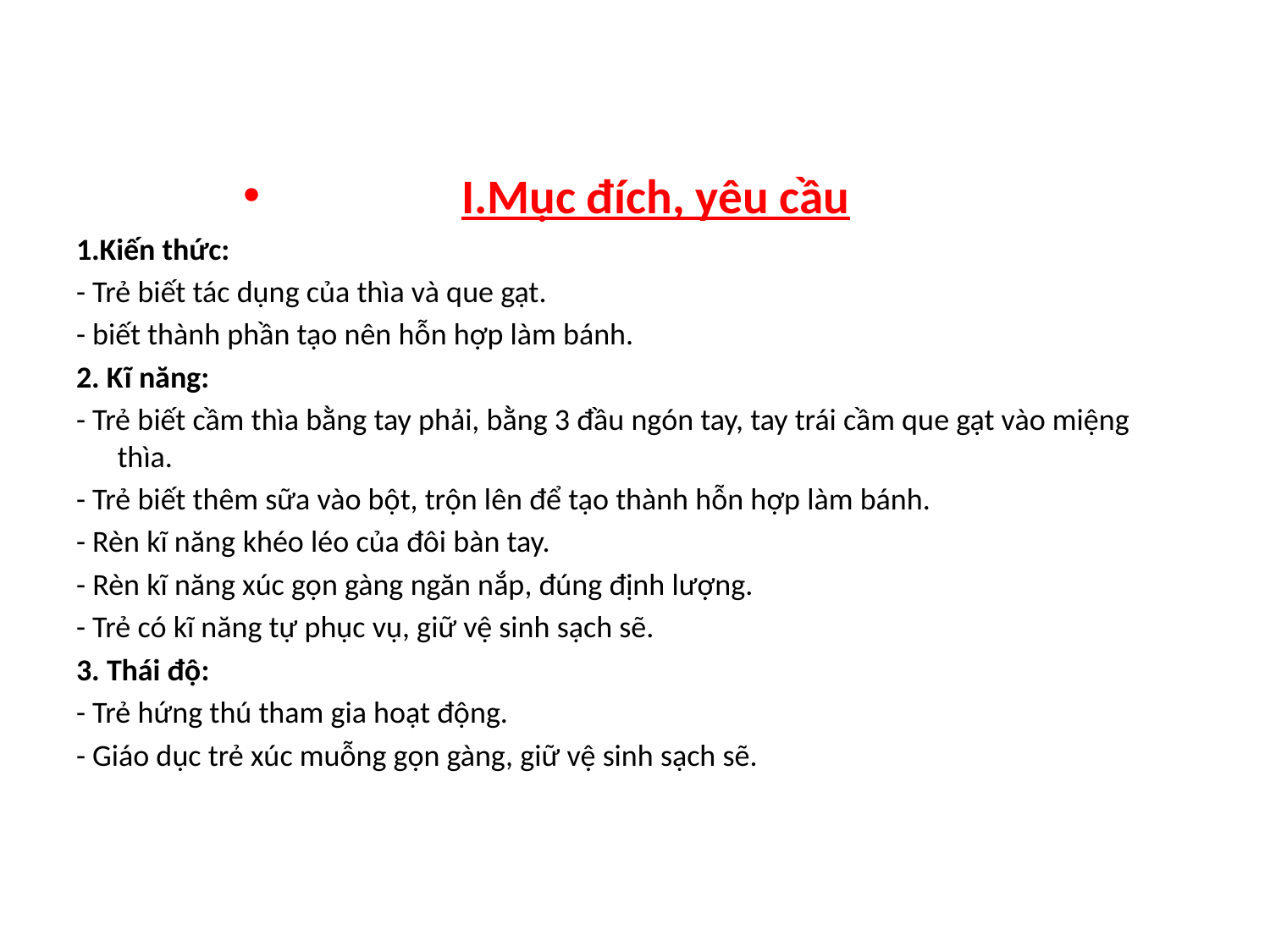

I.Mục đích, yêu cầu
1.Kiến thức:
- Trẻ biết tác dụng của thìa và que gạt.
- biết thành phần tạo nên hỗn hợp làm bánh.
2. Kĩ năng:
- Trẻ biết cầm thìa bằng tay phải, bằng 3 đầu ngón tay, tay trái cầm que gạt vào miệng thìa.
- Trẻ biết thêm sữa vào bột, trộn lên để tạo thành hỗn hợp làm bánh.
- Rèn kĩ năng khéo léo của đôi bàn tay.
- Rèn kĩ năng xúc gọn gàng ngăn nắp, đúng định lượng.
- Trẻ có kĩ năng tự phục vụ, giữ vệ sinh sạch sẽ.
3. Thái độ:
- Trẻ hứng thú tham gia hoạt động.
- Giáo dục trẻ xúc muỗng gọn gàng, giữ vệ sinh sạch sẽ.